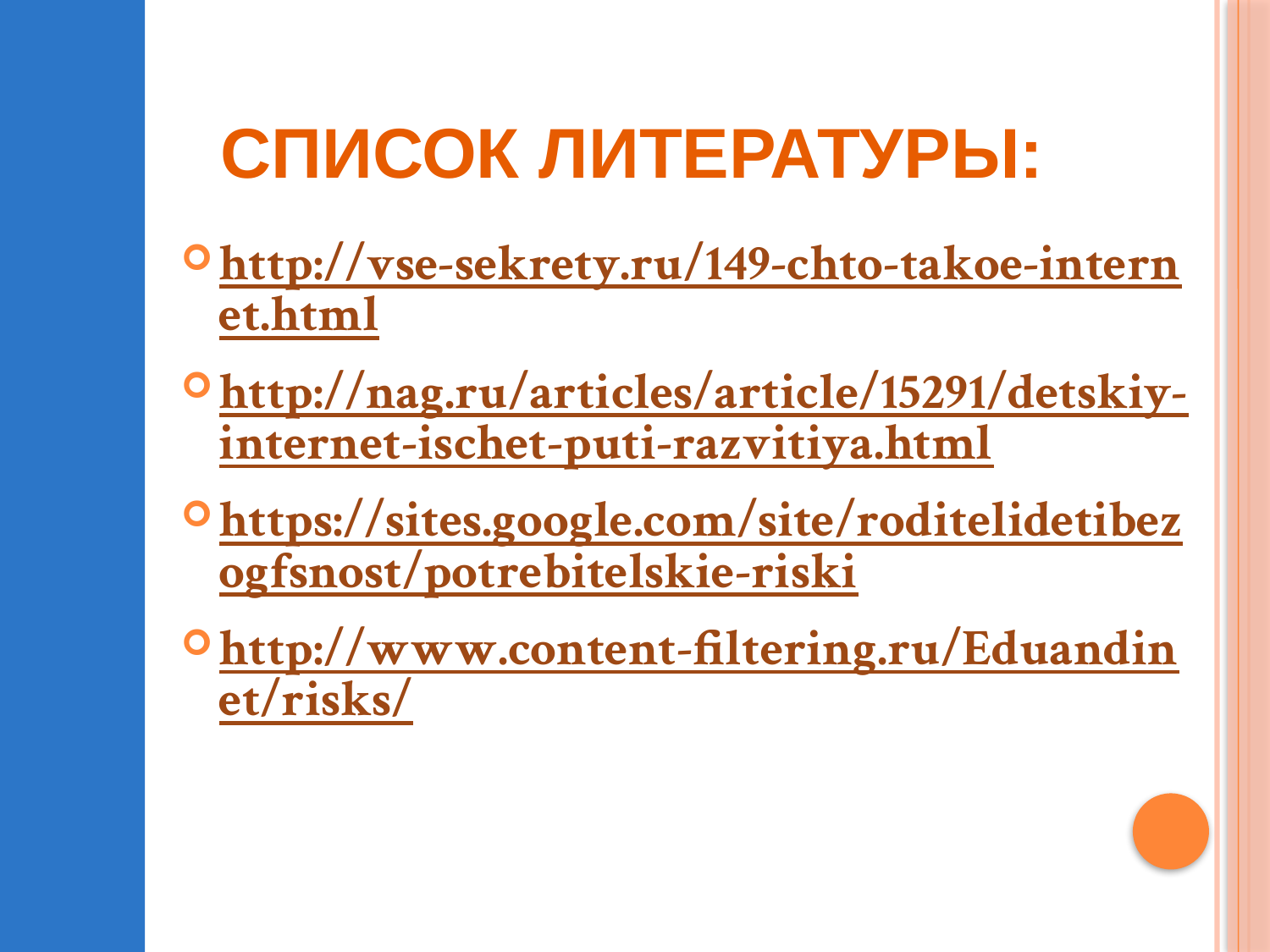

# Список литературы:
http://vse-sekrety.ru/149-chto-takoe-internet.html
http://nag.ru/articles/article/15291/detskiy-internet-ischet-puti-razvitiya.html
https://sites.google.com/site/roditelidetibezogfsnost/potrebitelskie-riski
http://www.content-filtering.ru/Eduandinet/risks/